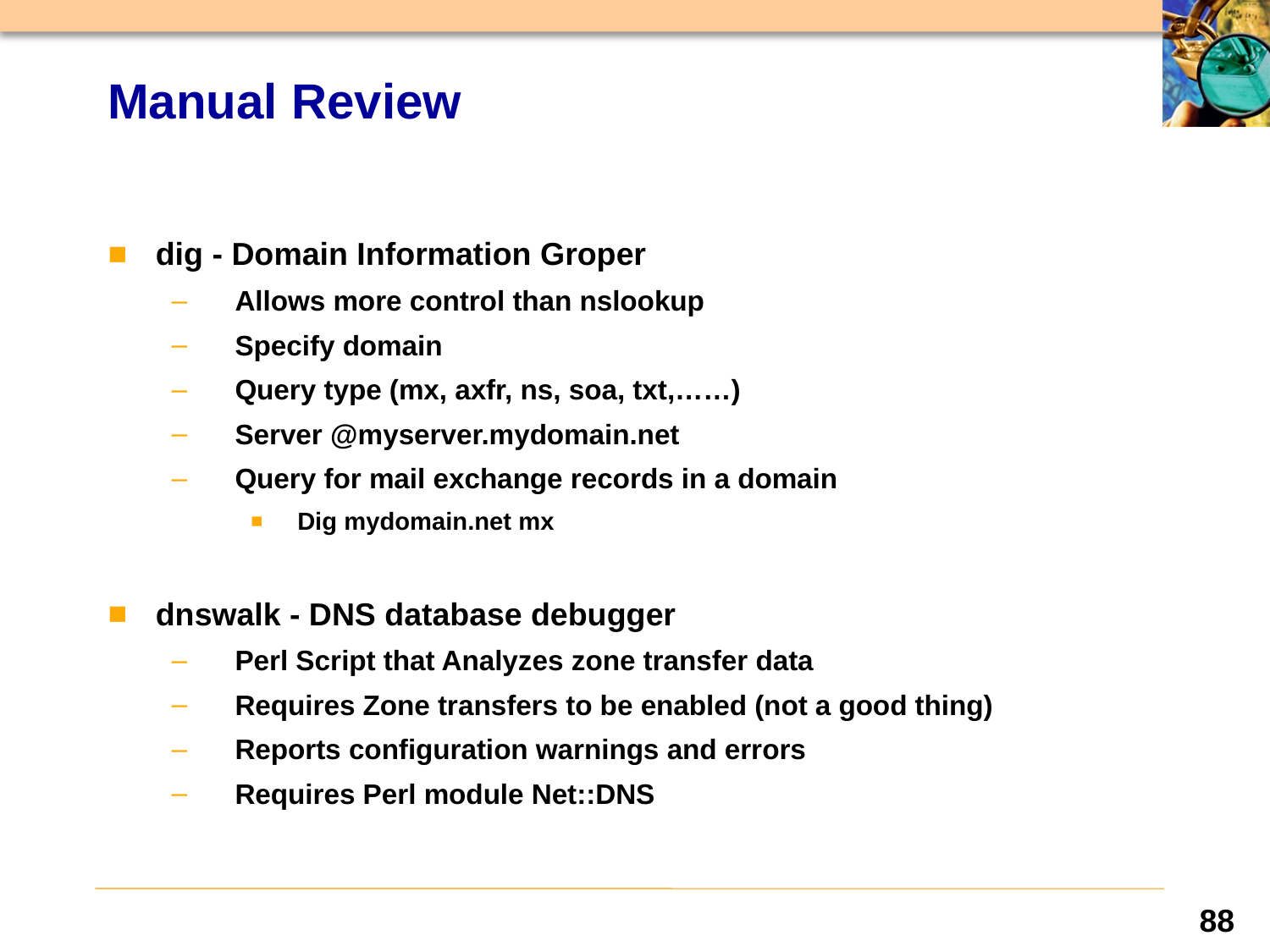

# Manual Review

dig - Domain Information Groper
Allows more control than nslookup
Specify domain
Query type (mx, axfr, ns, soa, txt,……)
Server @myserver.mydomain.net
Query for mail exchange records in a domain
Dig mydomain.net mx

dnswalk - DNS database debugger
Perl Script that Analyzes zone transfer data
Requires Zone transfers to be enabled (not a good thing)
Reports configuration warnings and errors
Requires Perl module Net::DNS